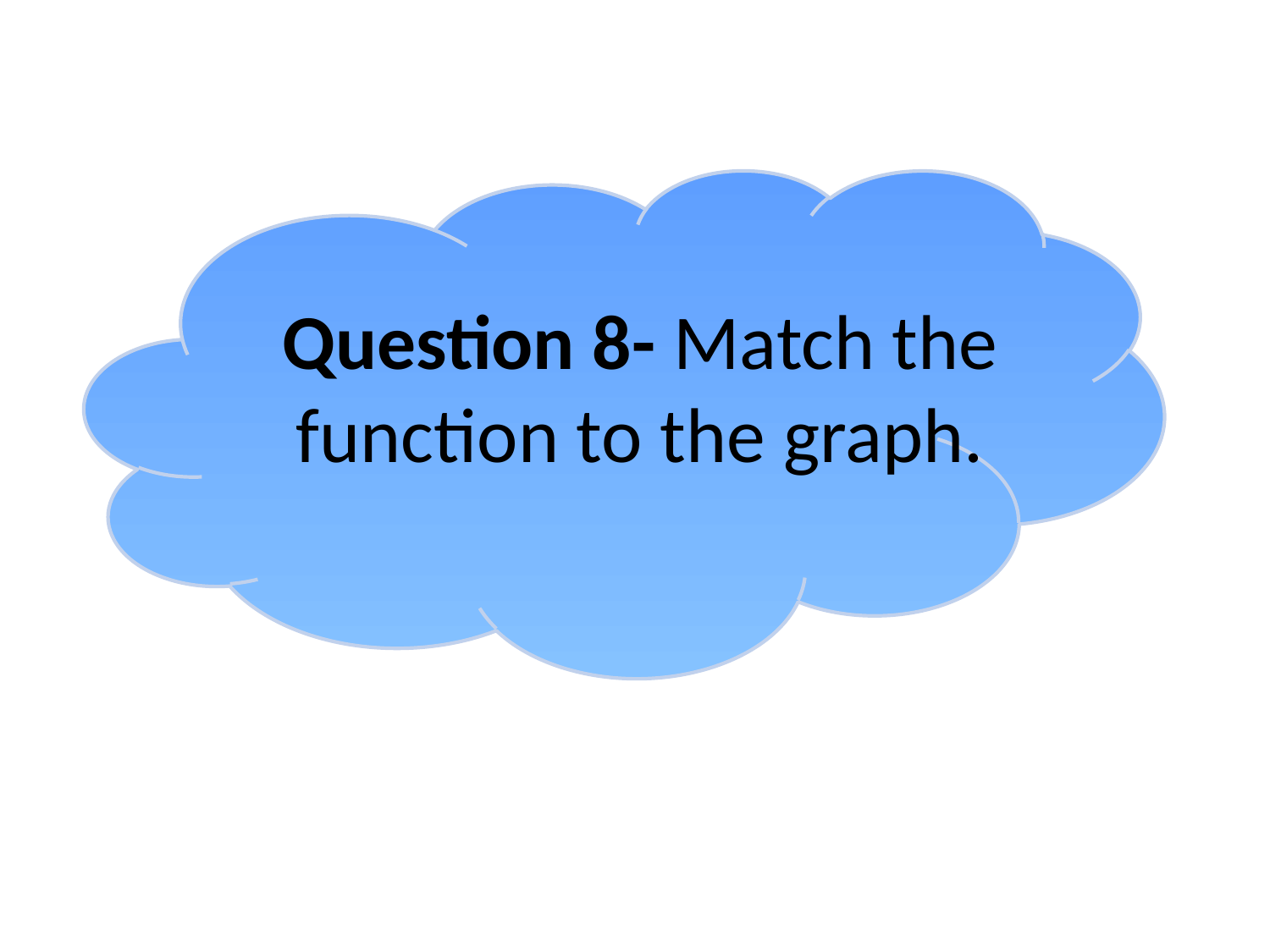

Question 8- Match the function to the graph.